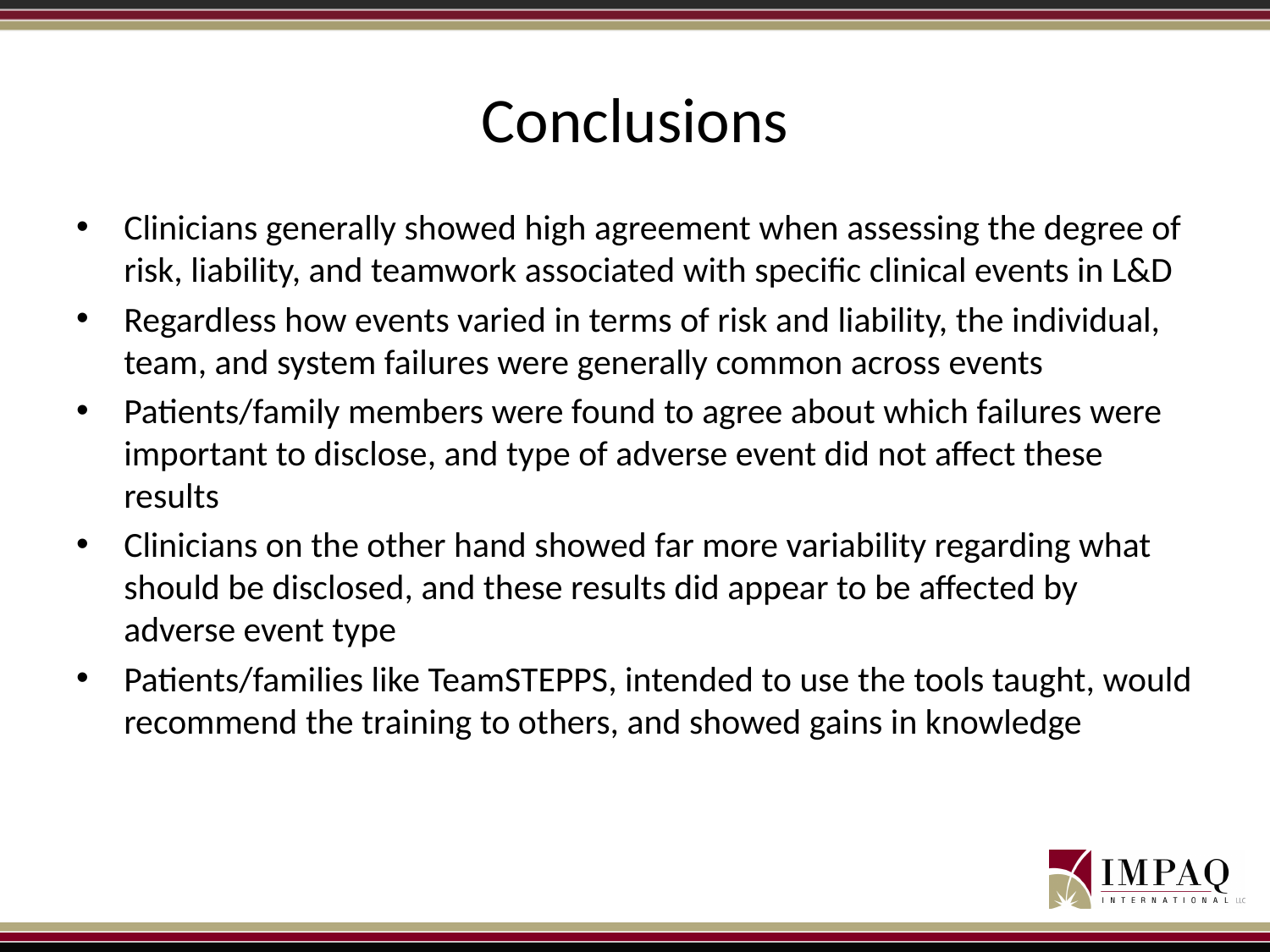

# Conclusions
Clinicians generally showed high agreement when assessing the degree of risk, liability, and teamwork associated with specific clinical events in L&D
Regardless how events varied in terms of risk and liability, the individual, team, and system failures were generally common across events
Patients/family members were found to agree about which failures were important to disclose, and type of adverse event did not affect these results
Clinicians on the other hand showed far more variability regarding what should be disclosed, and these results did appear to be affected by adverse event type
Patients/families like TeamSTEPPS, intended to use the tools taught, would recommend the training to others, and showed gains in knowledge